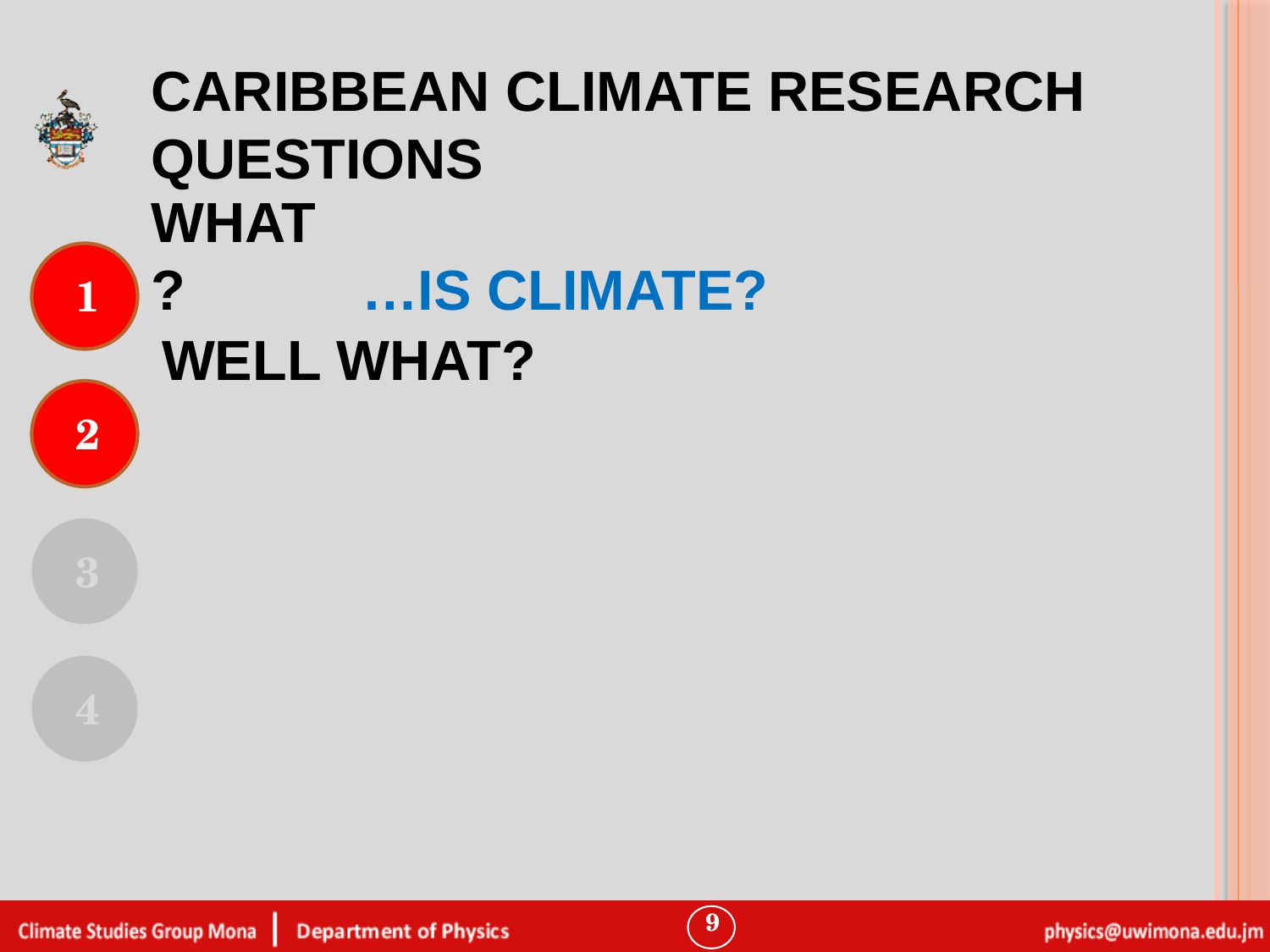

Caribbean Climate Research questions
# What?
…is climate?

1
Well What?

2

3

4
9